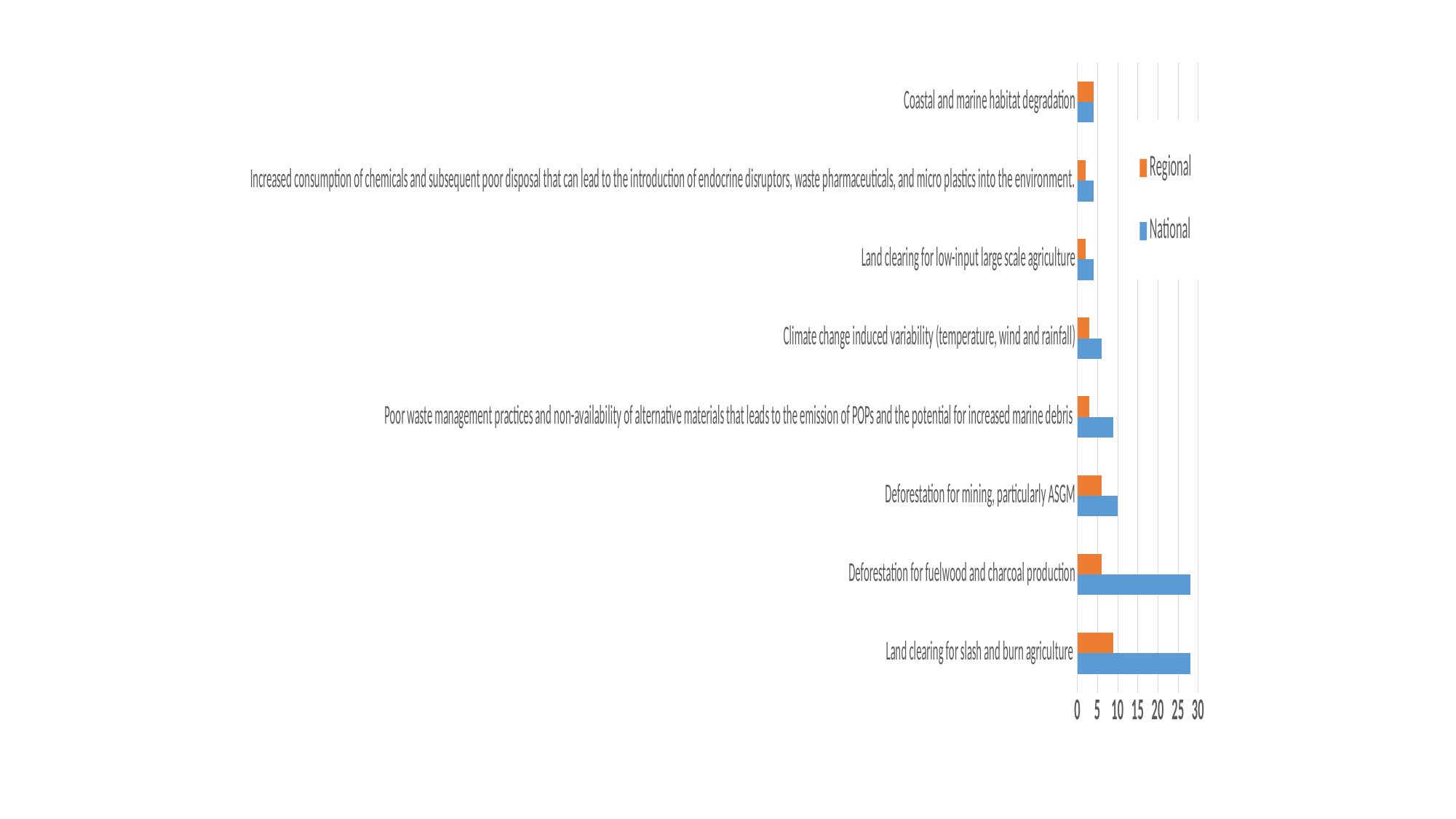

### Chart

| Category | National | Regional |
|---|---|---|
| Land clearing for slash and burn agriculture  | 28.0 | 9.0 |
| Deforestation for fuelwood and charcoal production | 28.0 | 6.0 |
| Deforestation for mining, particularly ASGM | 10.0 | 6.0 |
| Poor waste management practices and non-availability of alternative materials that leads to the emission of POPs and the potential for increased marine debris  | 9.0 | 3.0 |
| Climate change induced variability (temperature, wind and rainfall) | 6.0 | 3.0 |
| Land clearing for low-input large scale agriculture | 4.0 | 2.0 |
| Increased consumption of chemicals and subsequent poor disposal that can lead to the introduction of endocrine disruptors, waste pharmaceuticals, and micro plastics into the environment. | 4.0 | 2.0 |
| Coastal and marine habitat degradation | 4.0 | 4.0 |